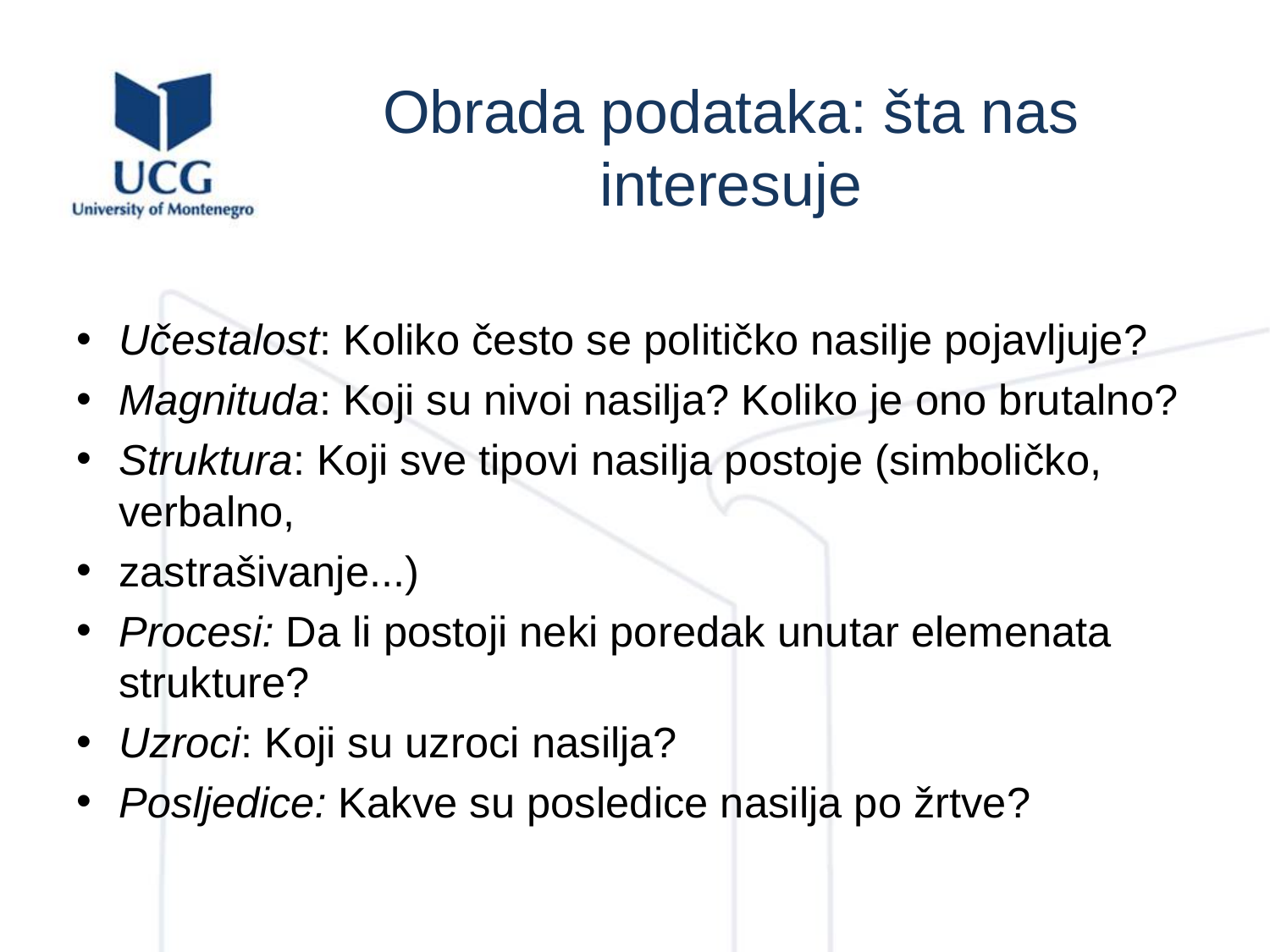

# Obrada podataka: šta nas interesuje
Učestalost: Koliko često se političko nasilje pojavljuje?
Magnituda: Koji su nivoi nasilja? Koliko je ono brutalno?
Struktura: Koji sve tipovi nasilja postoje (simboličko, verbalno,
zastrašivanje...)
Procesi: Da li postoji neki poredak unutar elemenata strukture?
Uzroci: Koji su uzroci nasilja?
Posljedice: Kakve su posledice nasilja po žrtve?